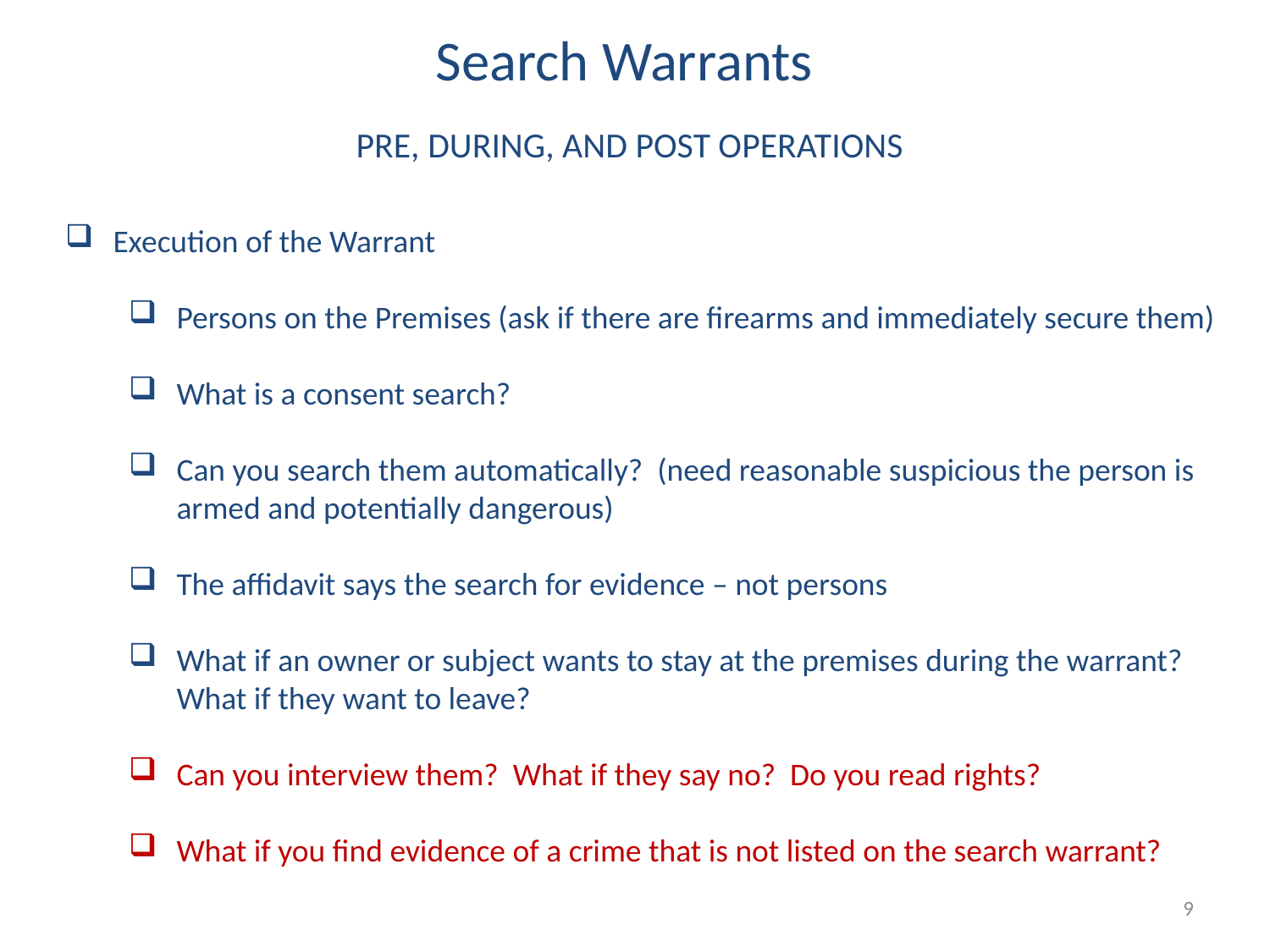

Search Warrants
PRE, DURING, AND POST OPERATIONS
Execution of the Warrant

Persons on the Premises (ask if there are firearms and immediately secure them)

What is a consent search?

Can you search them automatically?  (need reasonable suspicious the person is armed and potentially dangerous)

The affidavit says the search for evidence – not persons

What if an owner or subject wants to stay at the premises during the warrant?  What if they want to leave?

Can you interview them?  What if they say no?  Do you read rights?

What if you find evidence of a crime that is not listed on the search warrant?
9